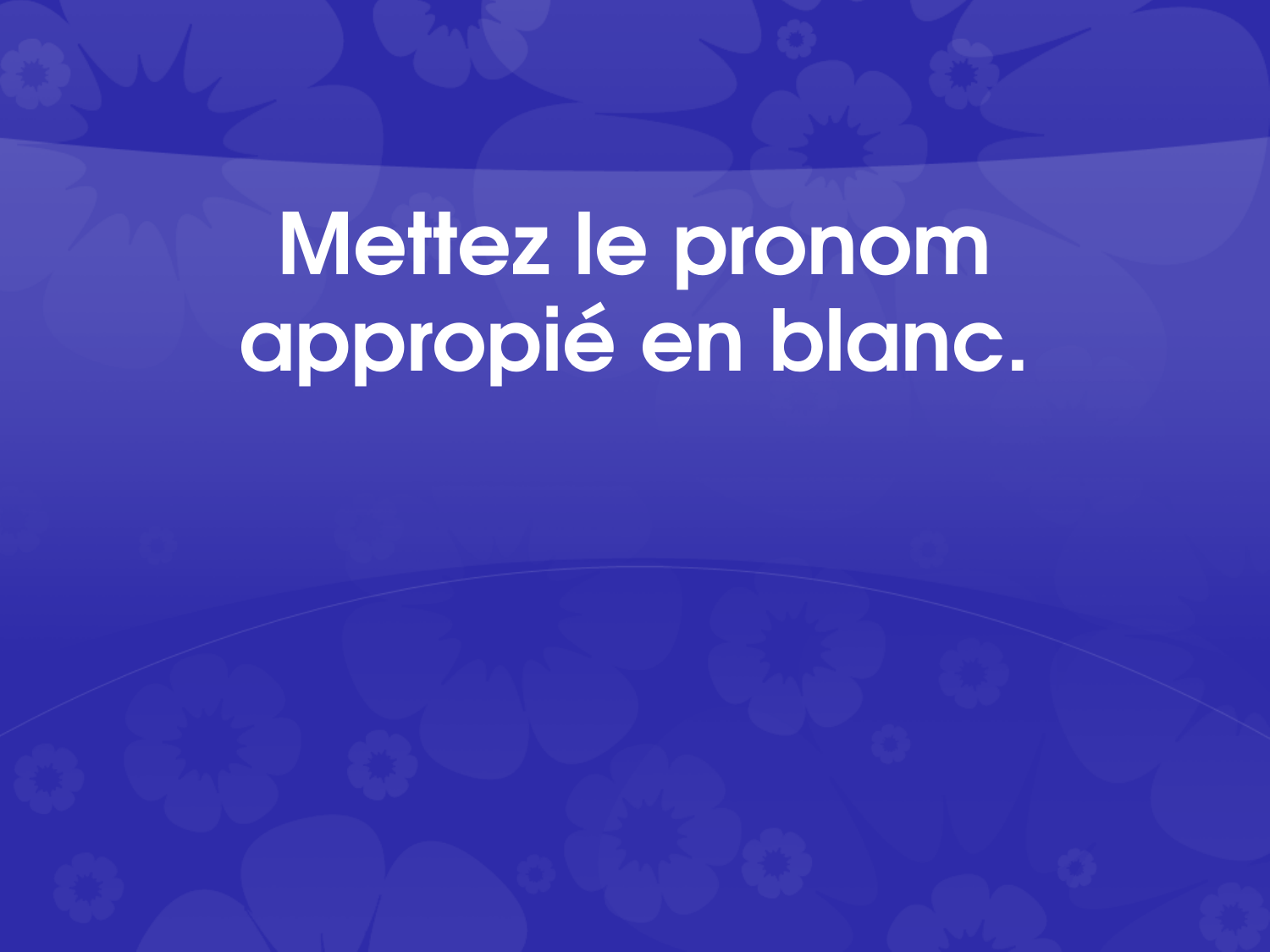

# Mettez le pronom appropié en blanc.